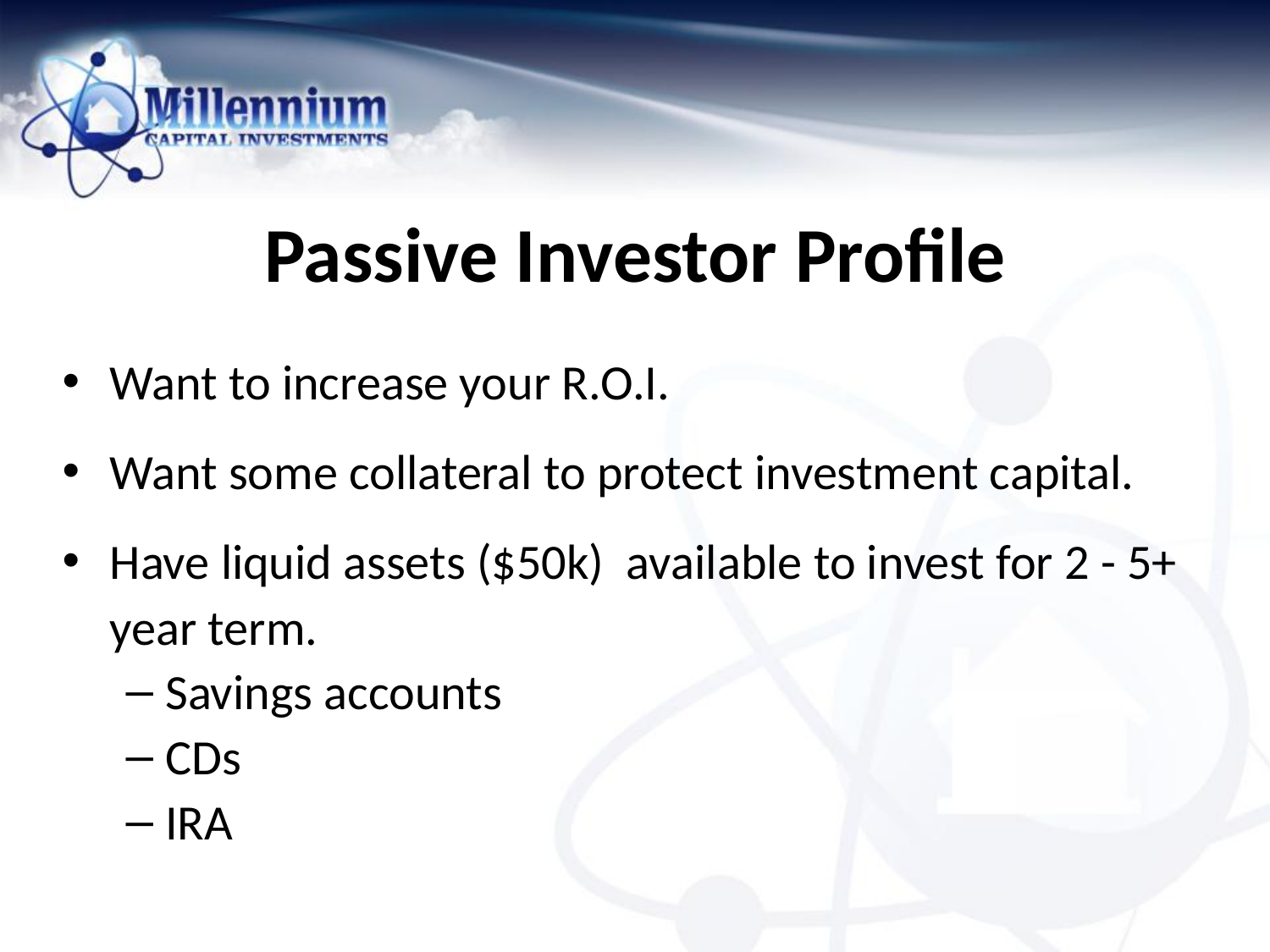

# Passive Investor Profile
Want to increase your R.O.I.
Want some collateral to protect investment capital.
Have liquid assets ($50k)  available to invest for 2 - 5+ year term.
Savings accounts
CDs
IRA